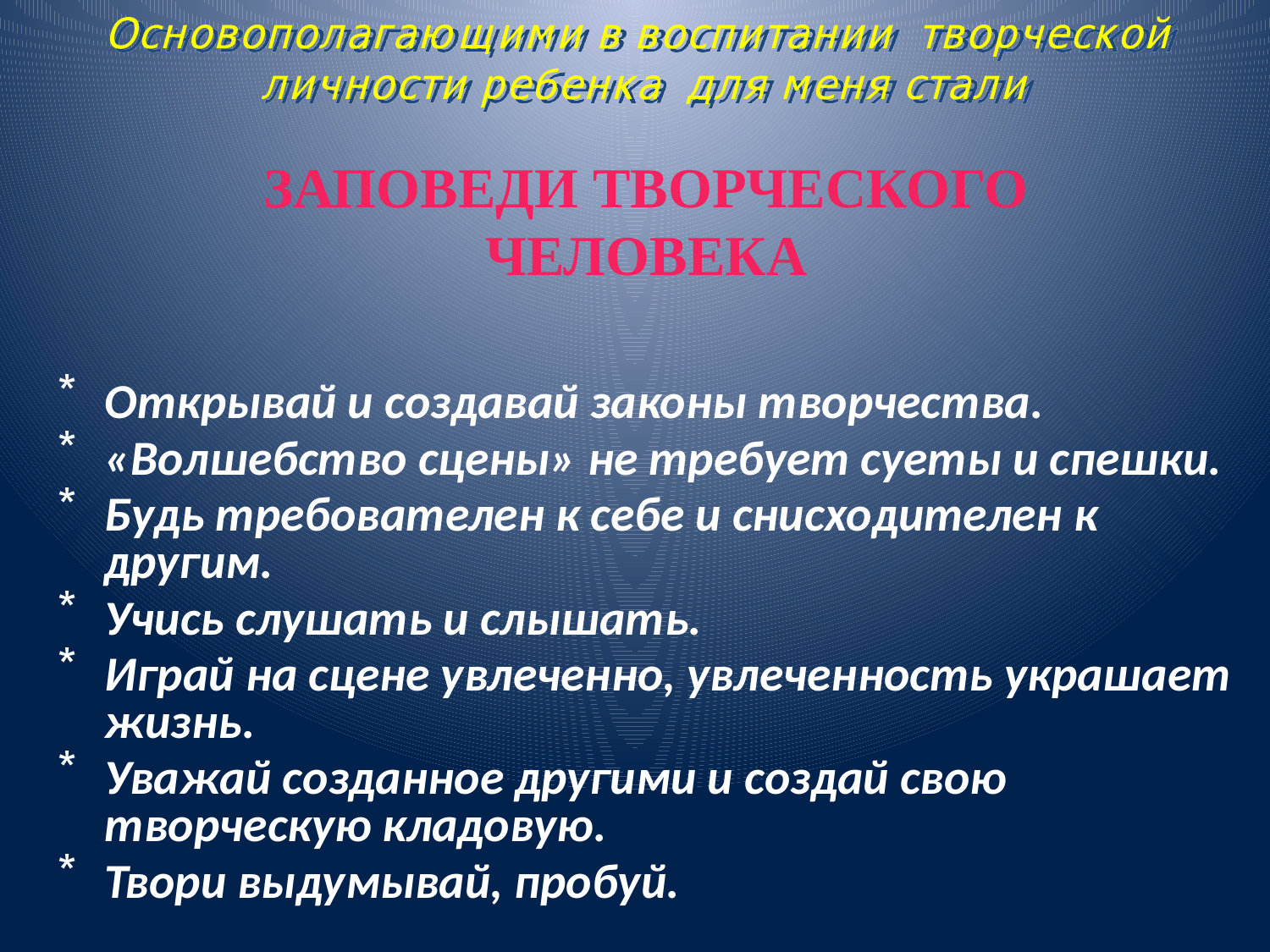

Основополагающими в воспитании  творческой
личности ребенка  для меня стали
# ЗАПОВЕДИ ТВОРЧЕСКОГО ЧЕЛОВЕКА

Открывай и создавай законы творчества.
«Волшебство сцены» не требует суеты и спешки.
Будь требователен к себе и снисходителен к другим.
Учись слушать и слышать.
Играй на сцене увлеченно, увлеченность украшает жизнь.
Уважай созданное другими и создай свою творческую кладовую.
Твори выдумывай, пробуй.